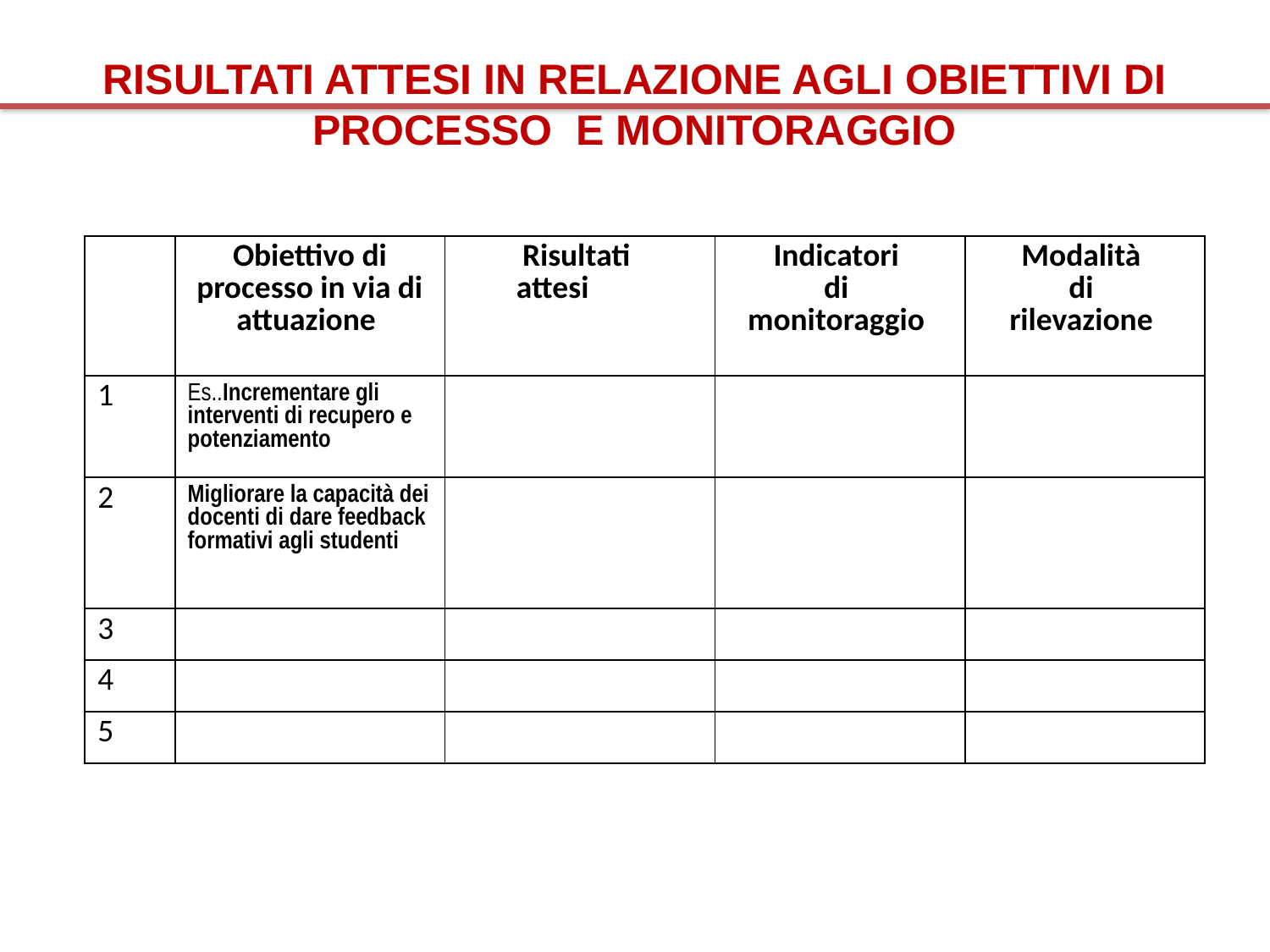

RISULTATI ATTESI IN RELAZIONE AGLI OBIETTIVI DI PROCESSO  E MONITORAGGIO
|  | Obiettivo di processo in via di attuazione | Risultati attesi | Indicatori di monitoraggio | Modalità di rilevazione |
| --- | --- | --- | --- | --- |
| 1 | Es..Incrementare gli interventi di recupero e potenziamento |  |  |  |
| 2 | Migliorare la capacità dei docenti di dare feedback formativi agli studenti |  |  |  |
| 3 |  |  |  |  |
| 4 |  |  |  |  |
| 5 |  |  |  |  |